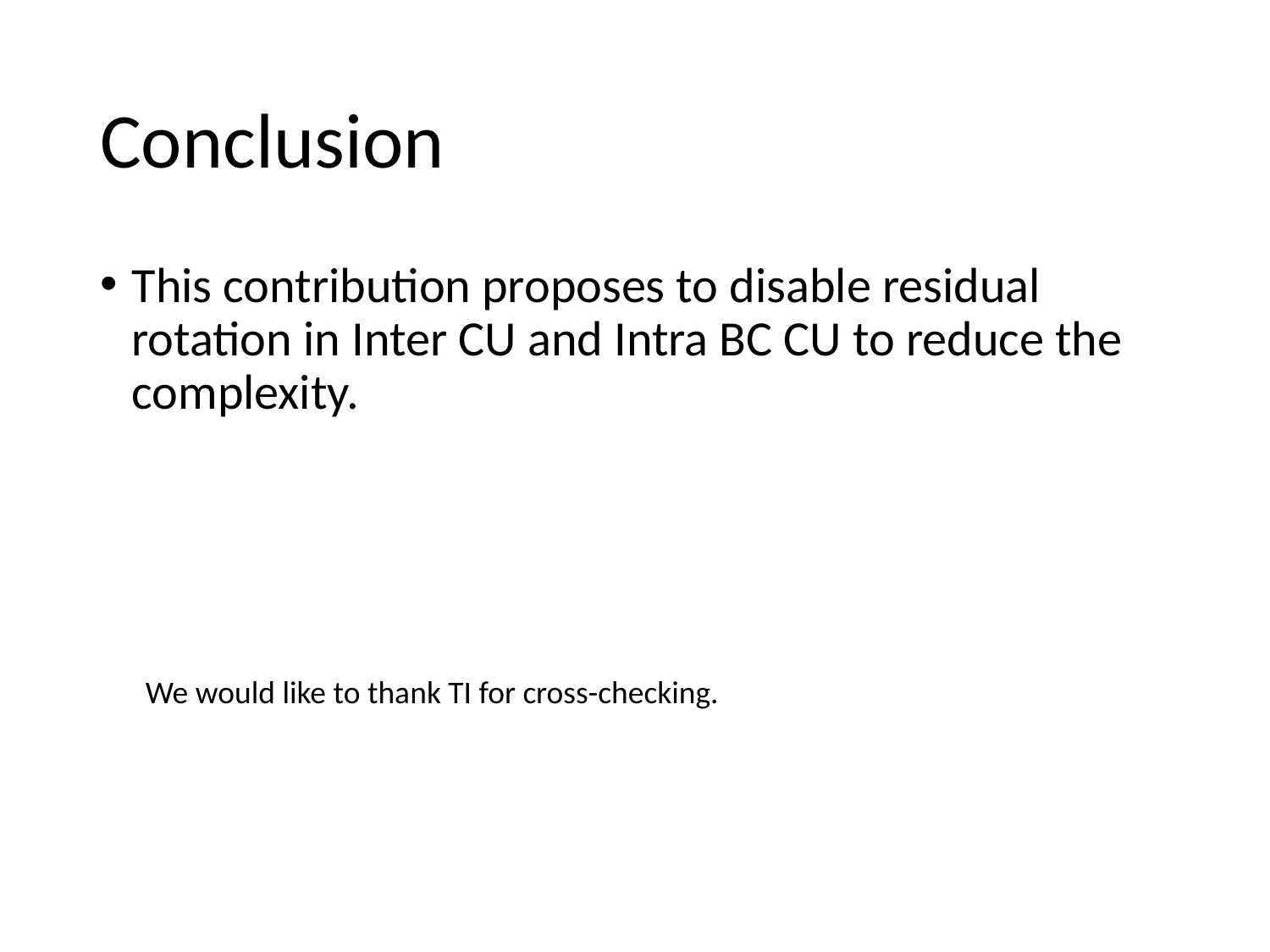

# Conclusion
This contribution proposes to disable residual rotation in Inter CU and Intra BC CU to reduce the complexity.
We would like to thank TI for cross-checking.